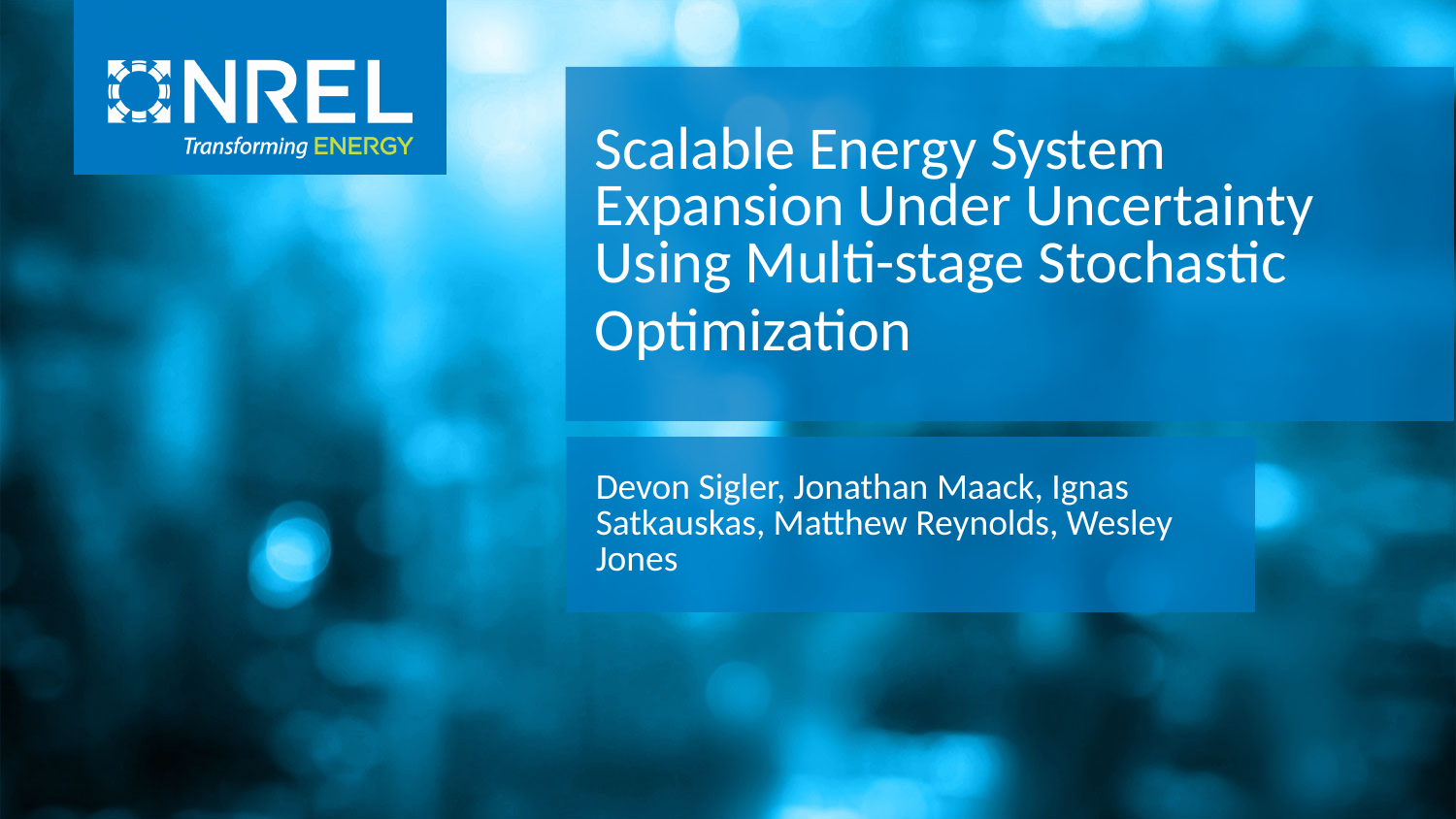

Scalable Energy System Expansion Under Uncertainty Using Multi-stage Stochastic
Optimization
Devon Sigler, Jonathan Maack, Ignas Satkauskas, Matthew Reynolds, Wesley Jones